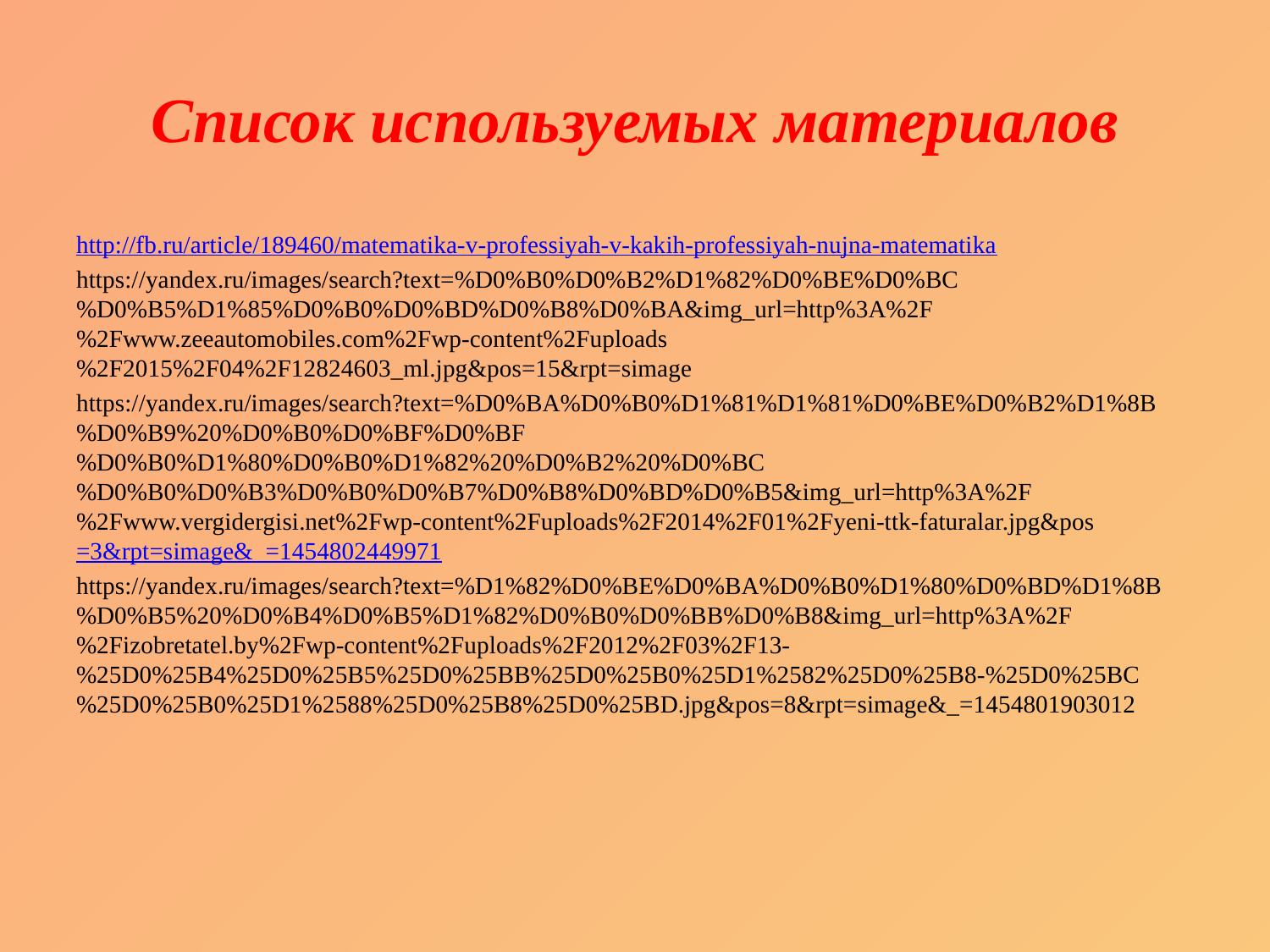

# Список используемых материалов
http://fb.ru/article/189460/matematika-v-professiyah-v-kakih-professiyah-nujna-matematika
https://yandex.ru/images/search?text=%D0%B0%D0%B2%D1%82%D0%BE%D0%BC%D0%B5%D1%85%D0%B0%D0%BD%D0%B8%D0%BA&img_url=http%3A%2F%2Fwww.zeeautomobiles.com%2Fwp-content%2Fuploads%2F2015%2F04%2F12824603_ml.jpg&pos=15&rpt=simage
https://yandex.ru/images/search?text=%D0%BA%D0%B0%D1%81%D1%81%D0%BE%D0%B2%D1%8B%D0%B9%20%D0%B0%D0%BF%D0%BF%D0%B0%D1%80%D0%B0%D1%82%20%D0%B2%20%D0%BC%D0%B0%D0%B3%D0%B0%D0%B7%D0%B8%D0%BD%D0%B5&img_url=http%3A%2F%2Fwww.vergidergisi.net%2Fwp-content%2Fuploads%2F2014%2F01%2Fyeni-ttk-faturalar.jpg&pos=3&rpt=simage&_=1454802449971
https://yandex.ru/images/search?text=%D1%82%D0%BE%D0%BA%D0%B0%D1%80%D0%BD%D1%8B%D0%B5%20%D0%B4%D0%B5%D1%82%D0%B0%D0%BB%D0%B8&img_url=http%3A%2F%2Fizobretatel.by%2Fwp-content%2Fuploads%2F2012%2F03%2F13-%25D0%25B4%25D0%25B5%25D0%25BB%25D0%25B0%25D1%2582%25D0%25B8-%25D0%25BC%25D0%25B0%25D1%2588%25D0%25B8%25D0%25BD.jpg&pos=8&rpt=simage&_=1454801903012